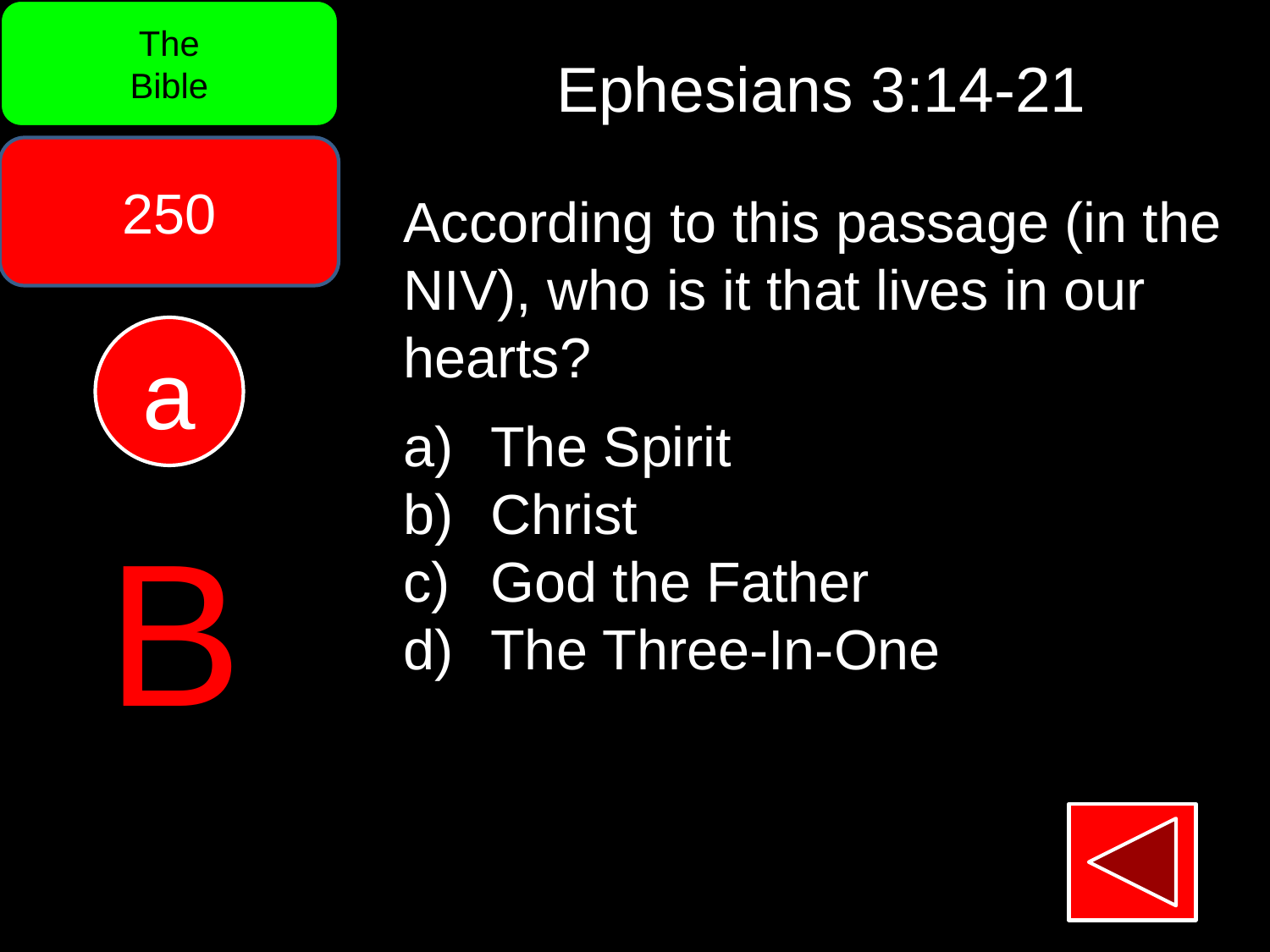

The
Bible
Ephesians 3:14-21
250
According to this passage (in the NIV), who is it that lives in our
hearts?

 The Spirit
 Christ
 God the Father
 The Three-In-One
a
B